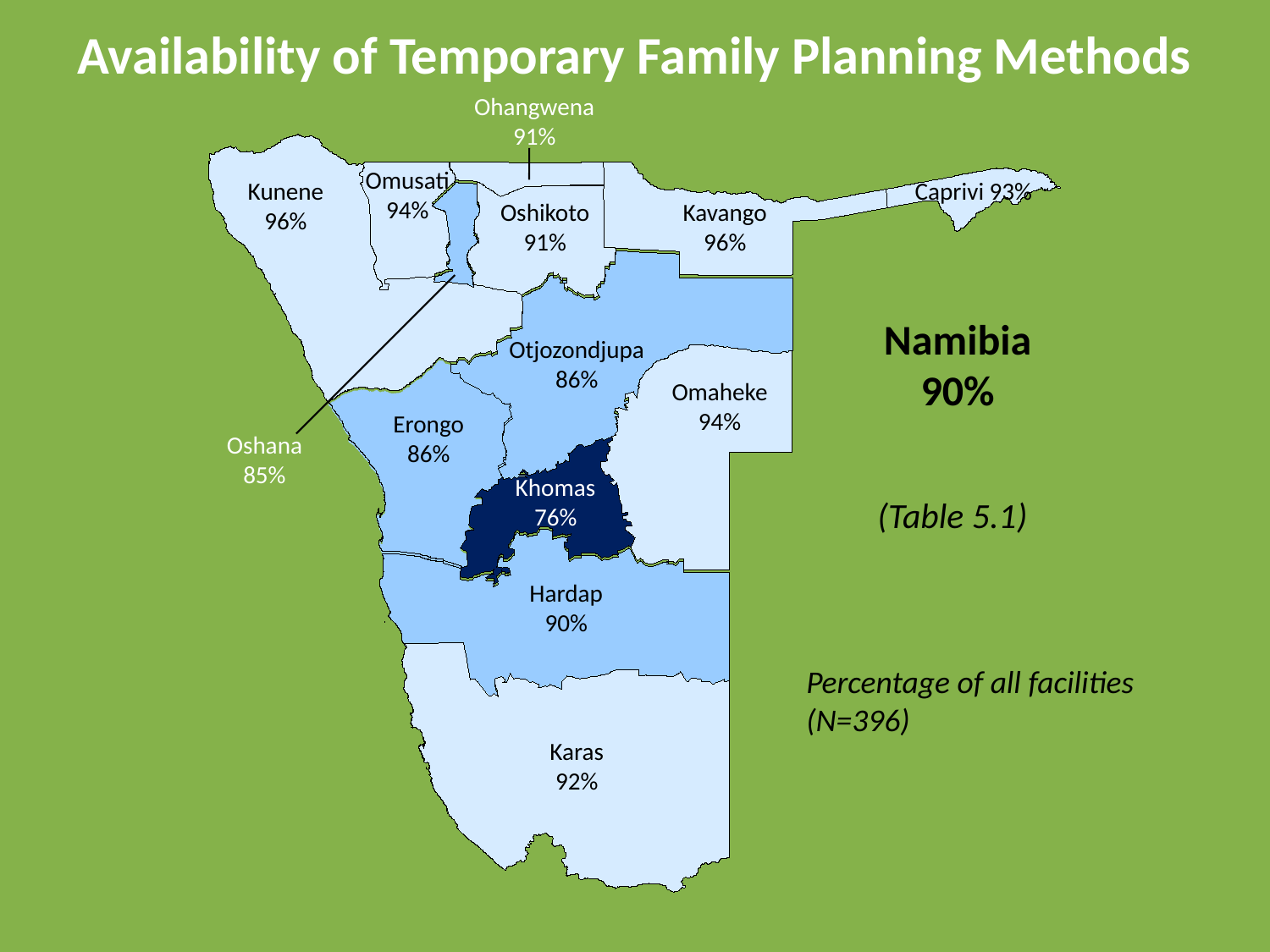

# Availability of Temporary Family Planning Methods

Ohangwena
91%
Omusati
94%
Kunene 96%
Caprivi 93%
Oshikoto
91%
Kavango
96%
Namibia
90%
Otjozondjupa
86%
Omaheke
94%
Erongo
86%
Oshana85%
Khomas
76%
(Table 5.1)
Hardap
90%
Percentage of all facilities
(N=396)
Karas
92%